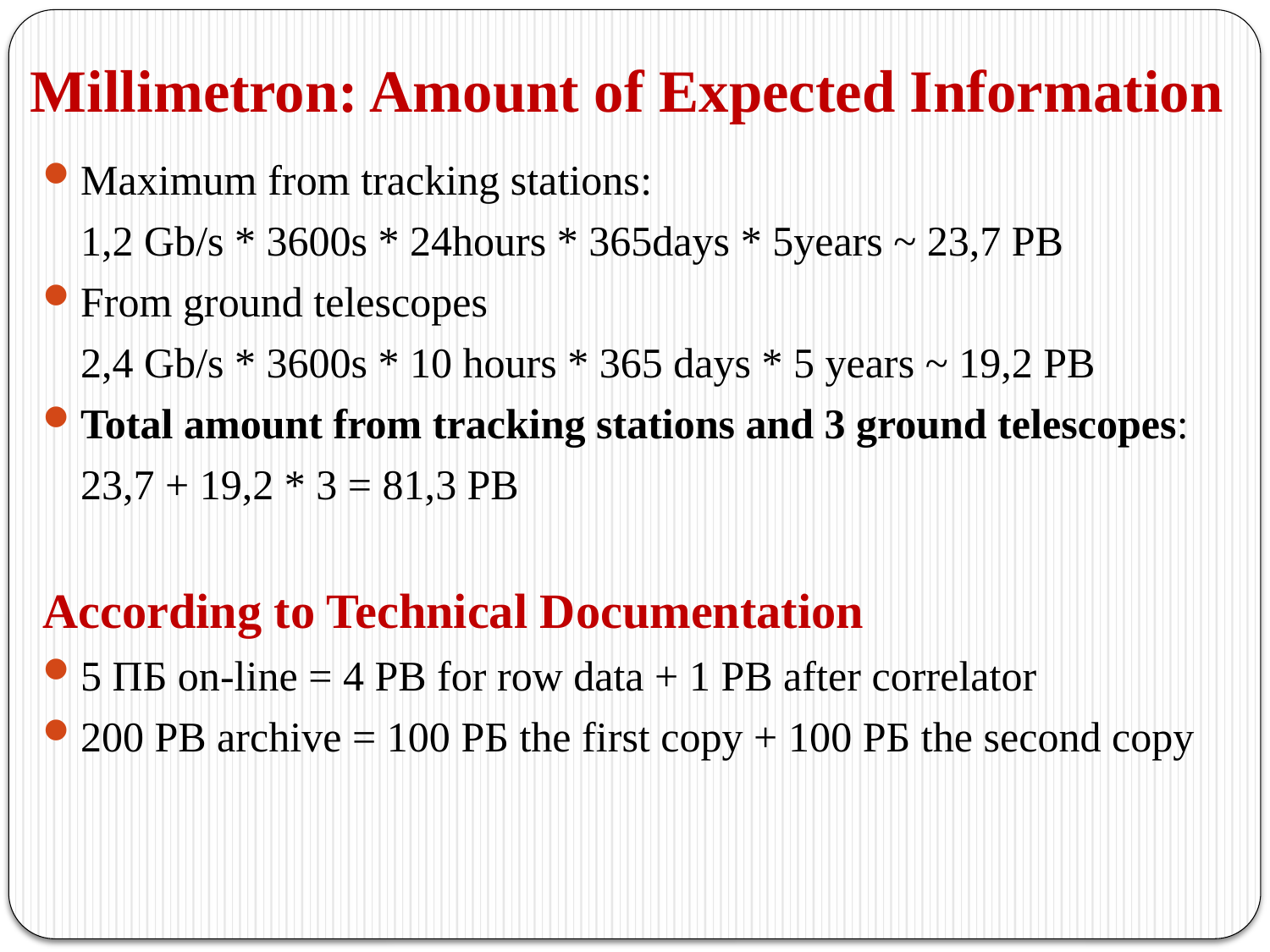

# Millimetron: Amount of Expected Information
Maximum from tracking stations:
	1,2 Gb/s * 3600s * 24hours * 365days * 5years ~ 23,7 PB
From ground telescopes
	2,4 Gb/s * 3600s * 10 hours * 365 days * 5 years ~ 19,2 PB
Total amount from tracking stations and 3 ground telescopes:
	23,7 + 19,2 * 3 = 81,3 PB

According to Technical Documentation
5 ПБ on-line = 4 PB for row data + 1 PB after correlator
200 PB archive = 100 PБ the first copy + 100 PБ the second copy